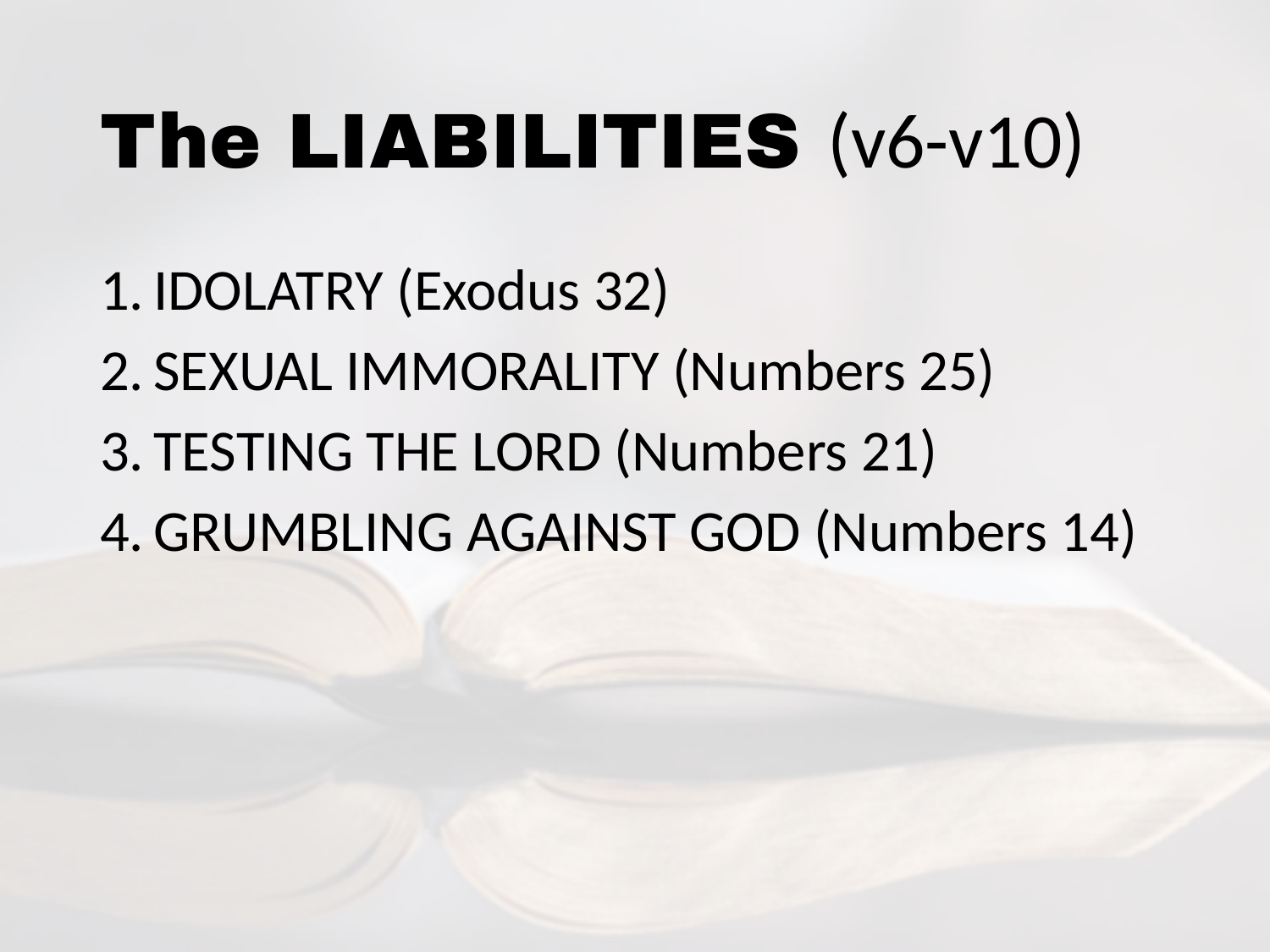

# The LIABILITIES (v6-v10)
IDOLATRY (Exodus 32)
SEXUAL IMMORALITY (Numbers 25)
TESTING THE LORD (Numbers 21)
GRUMBLING AGAINST GOD (Numbers 14)